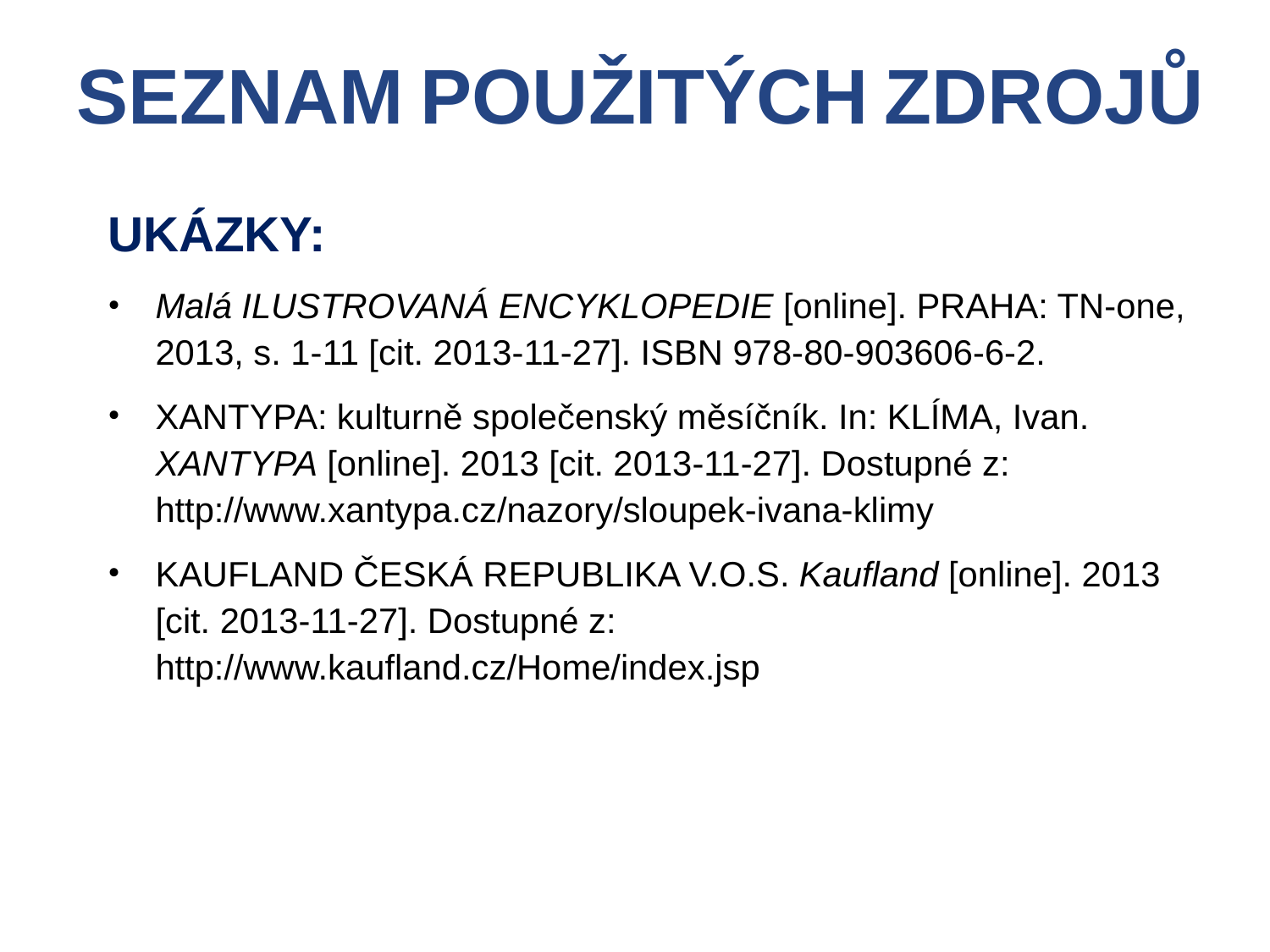

SEZNAM POUŽITÝCH ZDROJŮ
UKÁZKY:
Malá ILUSTROVANÁ ENCYKLOPEDIE [online]. PRAHA: TN-one, 2013, s. 1-11 [cit. 2013-11-27]. ISBN 978-80-903606-6-2.
XANTYPA: kulturně společenský měsíčník. In: KLÍMA, Ivan. XANTYPA [online]. 2013 [cit. 2013-11-27]. Dostupné z: http://www.xantypa.cz/nazory/sloupek-ivana-klimy
KAUFLAND ČESKÁ REPUBLIKA V.O.S. Kaufland [online]. 2013 [cit. 2013-11-27]. Dostupné z: http://www.kaufland.cz/Home/index.jsp